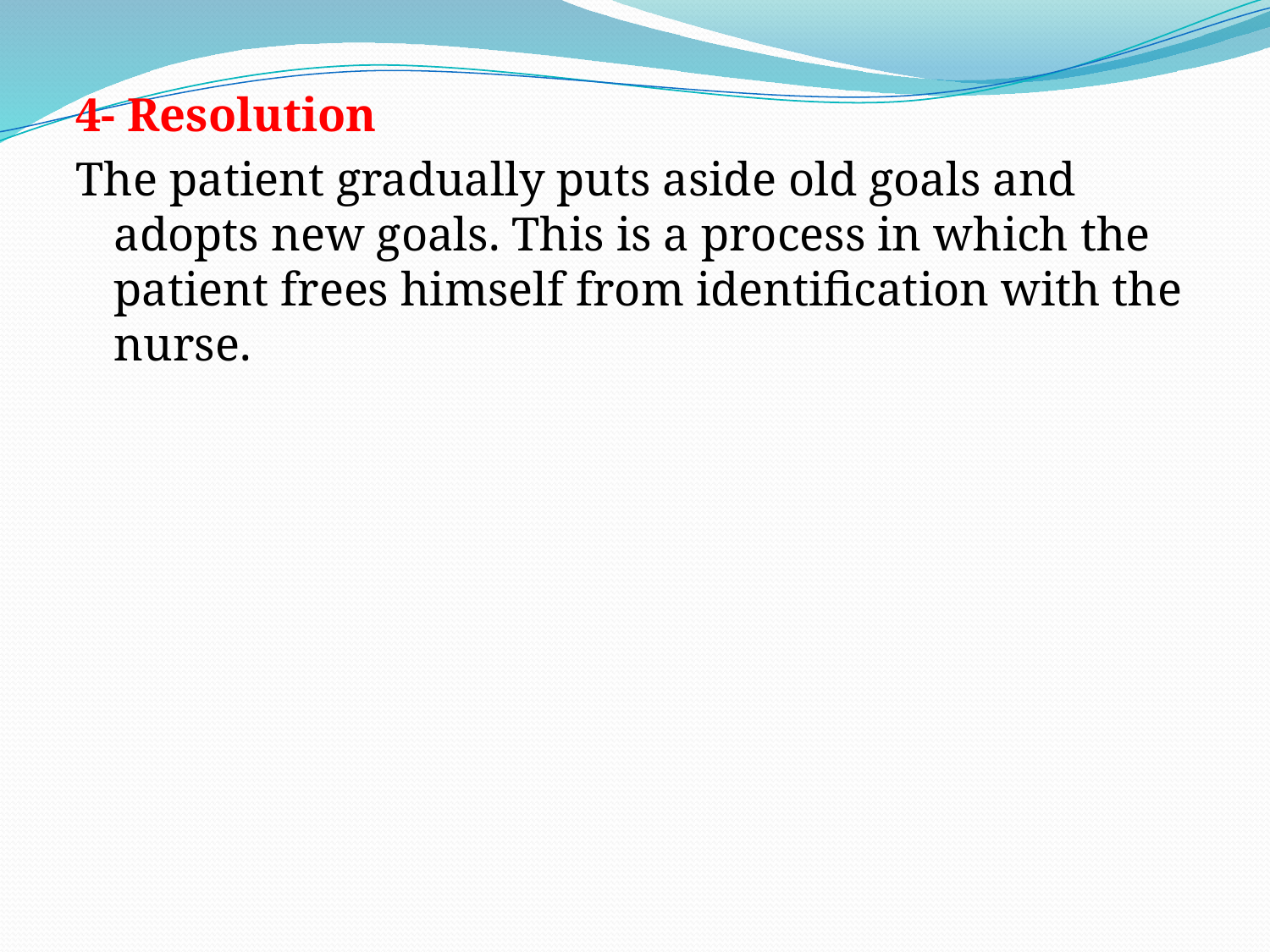

4- Resolution
The patient gradually puts aside old goals and adopts new goals. This is a process in which the patient frees himself from identification with the nurse.